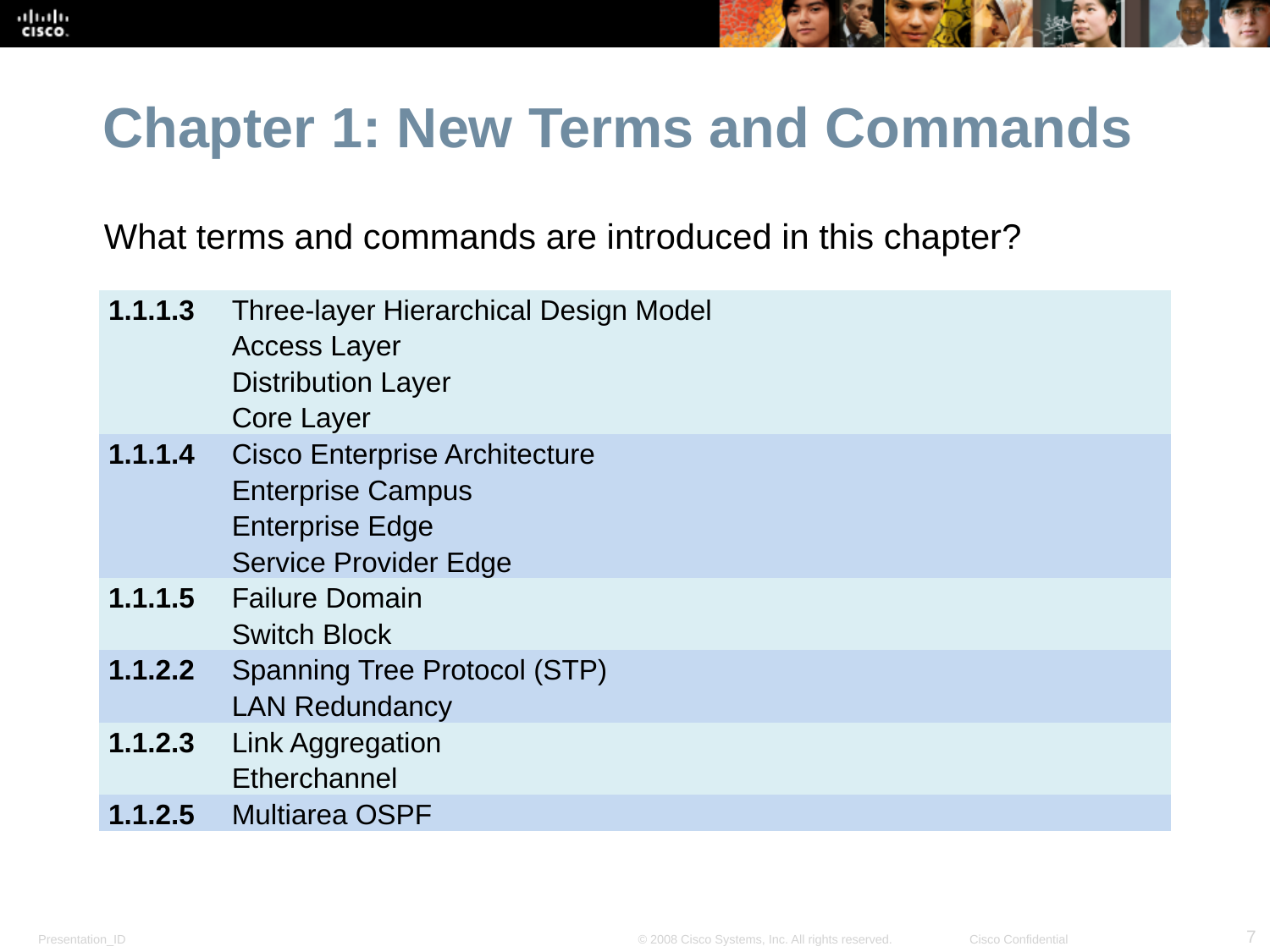

Chapter 1: New Terms and Commands
What terms and commands are introduced in this chapter?
| 1.1.1.3 | Three-layer Hierarchical Design Model Access Layer Distribution Layer Core Layer |
| --- | --- |
| 1.1.1.4 | Cisco Enterprise Architecture Enterprise Campus Enterprise Edge Service Provider Edge |
| 1.1.1.5 | Failure Domain Switch Block |
| 1.1.2.2 | Spanning Tree Protocol (STP) LAN Redundancy |
| 1.1.2.3 | Link Aggregation  Etherchannel |
| 1.1.2.5 | Multiarea OSPF |